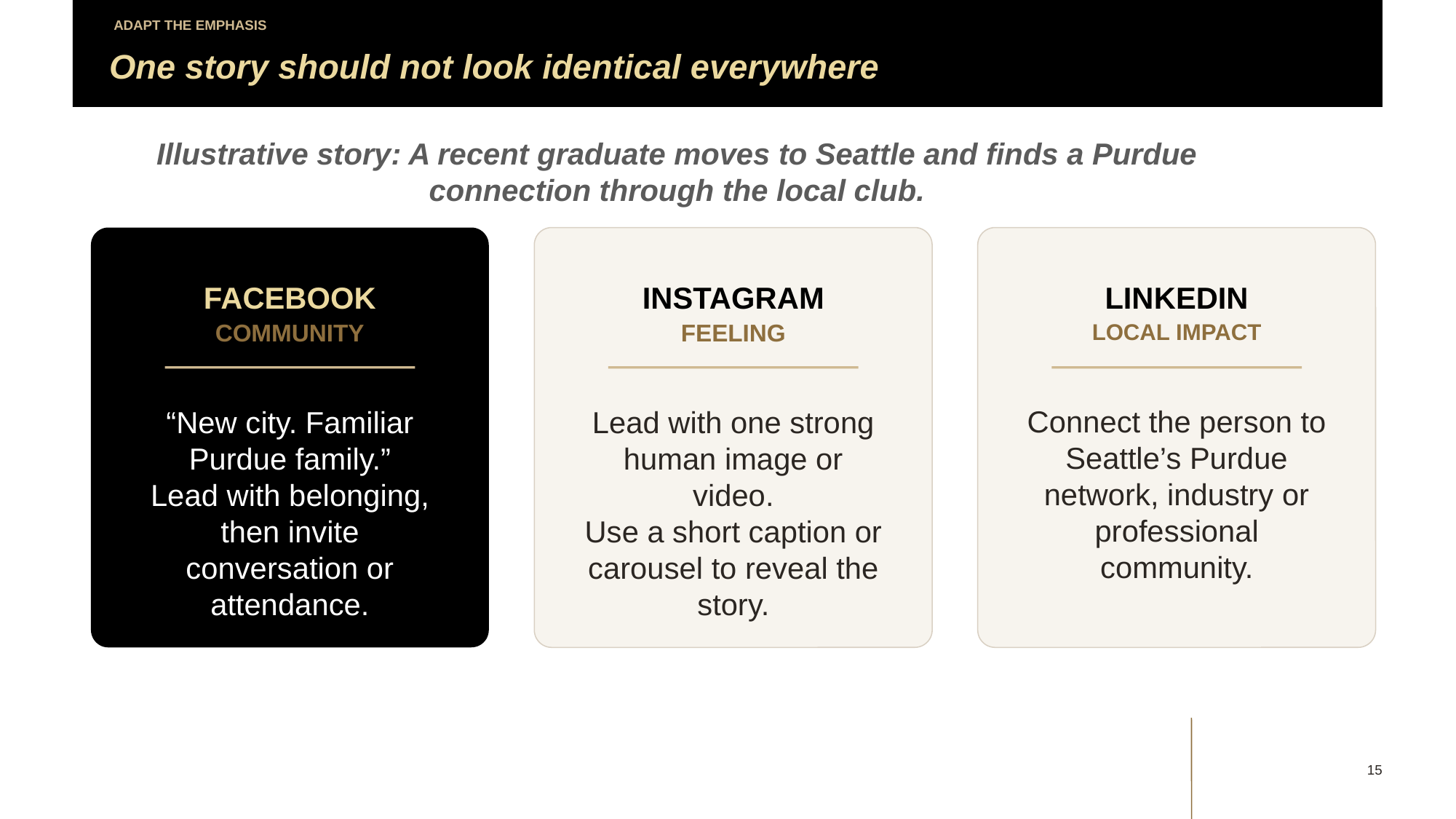

ADAPT THE EMPHASIS
One story should not look identical everywhere
Illustrative story: A recent graduate moves to Seattle and finds a Purdue connection through the local club.

FACEBOOK
INSTAGRAM
LINKEDIN
COMMUNITY
FEELING
LOCAL IMPACT

Connect the person to Seattle’s Purdue network, industry or professional community.
“New city. Familiar Purdue family.”
Lead with belonging, then invite conversation or attendance.
Lead with one strong human image or video.
Use a short caption or carousel to reveal the story.

15